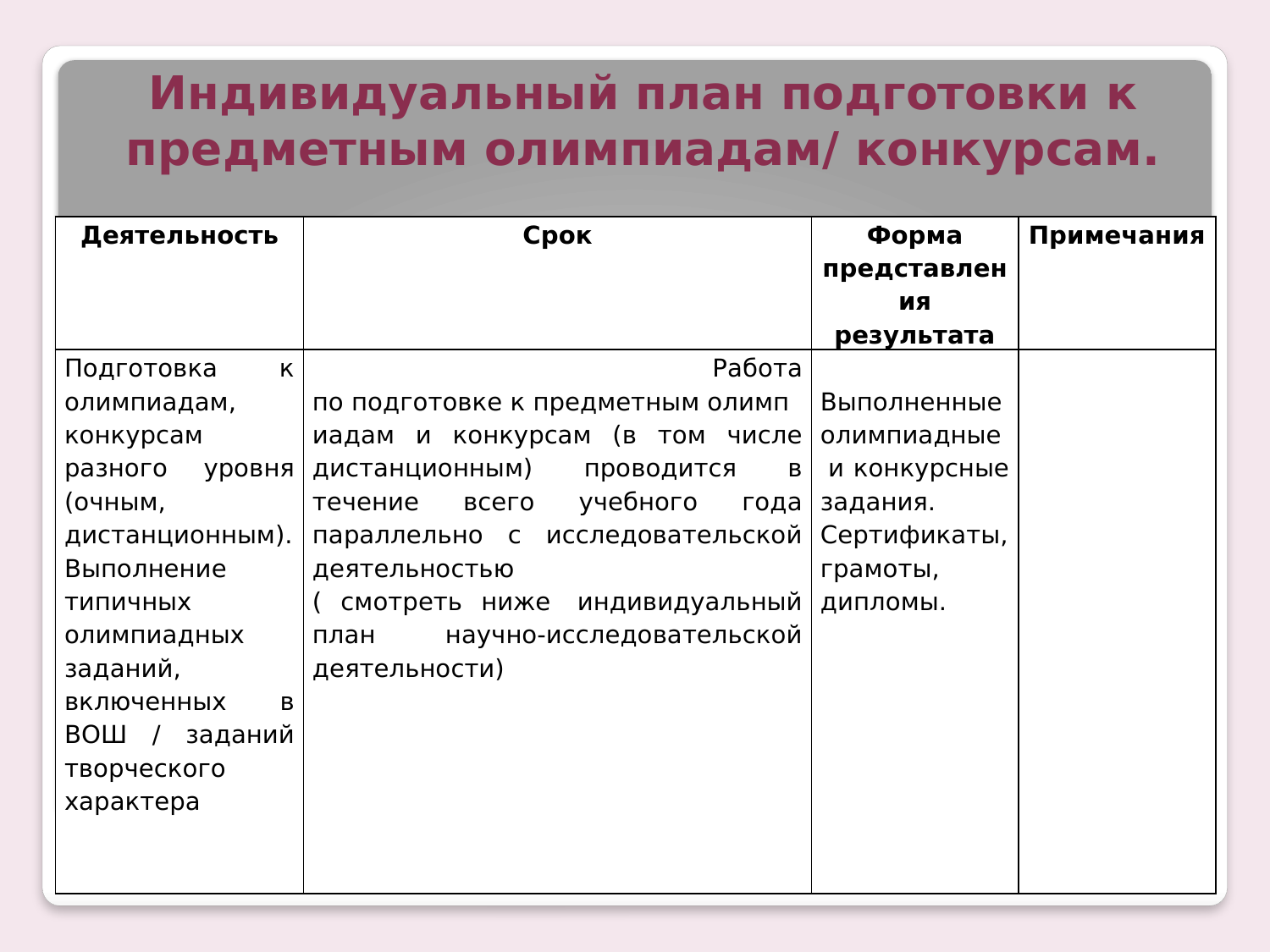

# Индивидуальный план подготовки к предметным олимпиадам/ конкурсам.
| Деятельность | Срок | Форма представления результата | Примечания |
| --- | --- | --- | --- |
| Подготовка к олимпиадам, конкурсам разного уровня (очным, дистанционным). Выполнение типичных олимпиадных заданий, включенных в ВОШ / заданий творческого характера | Работа по подготовке к предметным олимпиадам и конкурсам (в том числе дистанционным) проводится в течение всего учебного года параллельно с исследовательской деятельностью ( смотреть ниже  индивидуальный план научно-исследовательской деятельности) | Выполненные олимпиадные  и конкурсные задания. Сертификаты, грамоты, дипломы. |  |